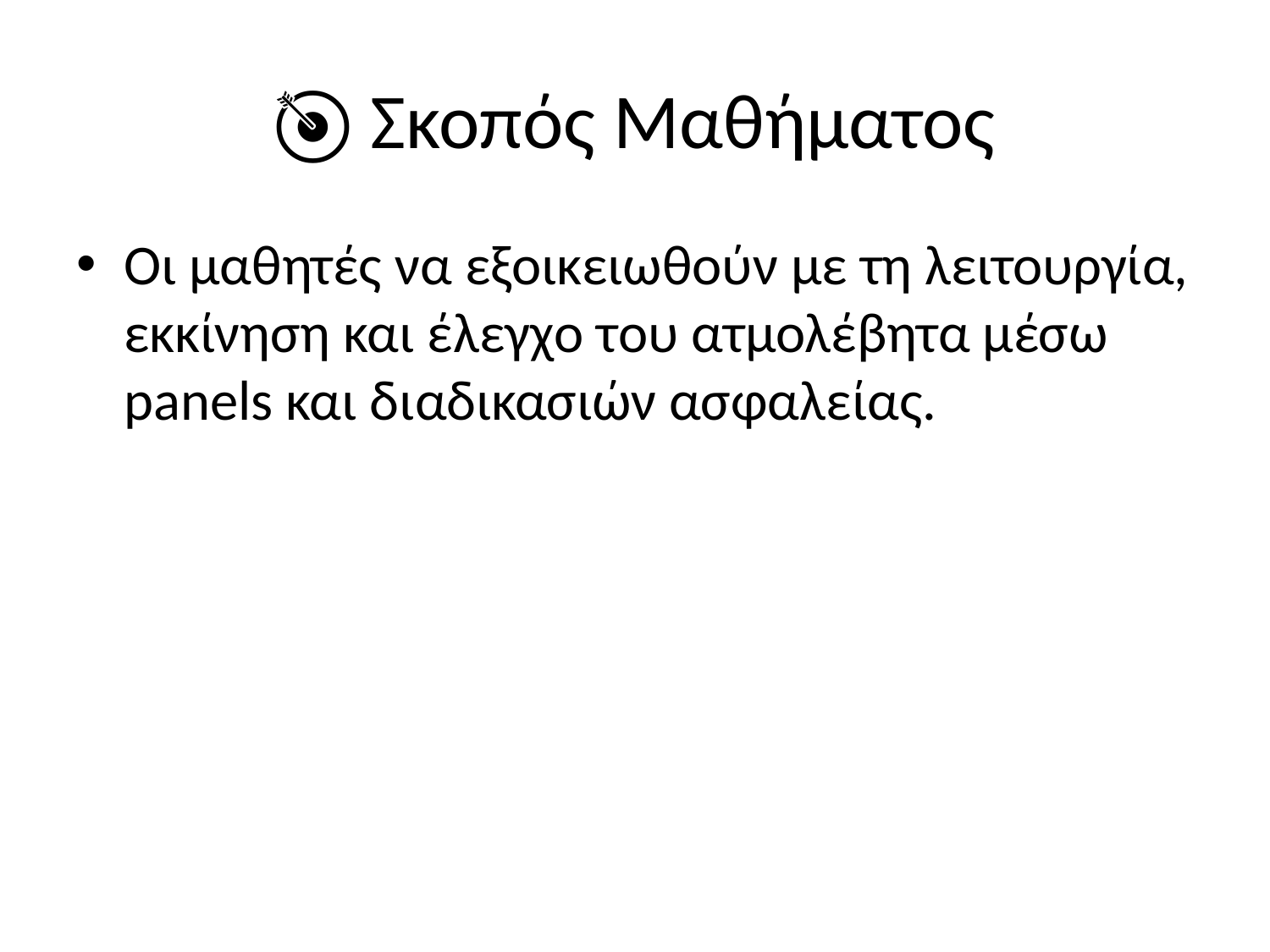

# 🎯 Σκοπός Μαθήματος
Οι μαθητές να εξοικειωθούν με τη λειτουργία, εκκίνηση και έλεγχο του ατμολέβητα μέσω panels και διαδικασιών ασφαλείας.